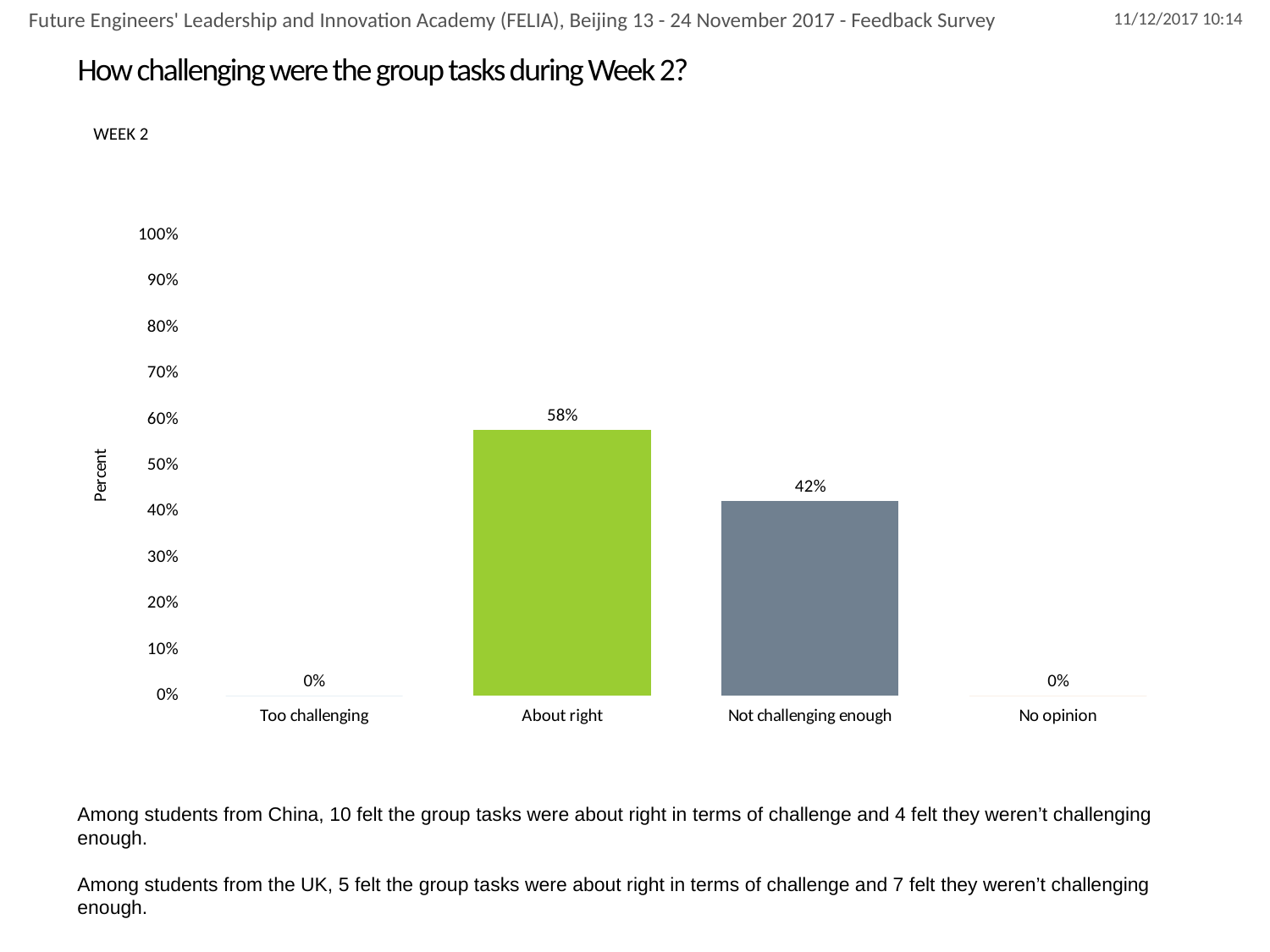

Future Engineers' Leadership and Innovation Academy (FELIA), Beijing 13 - 24 November 2017 - Feedback Survey
# How challenging were the group tasks during Week 2?
WEEK 2

### Chart

| Category | How challenging were the group tasks during Week 2?  |
|---|---|
| Too challenging | 0.0 |
| About right | 0.5769230769230769 |
| Not challenging enough | 0.4230769230769231 |
| No opinion | 0.0 |
Among students from China, 10 felt the group tasks were about right in terms of challenge and 4 felt they weren’t challenging enough.

Among students from the UK, 5 felt the group tasks were about right in terms of challenge and 7 felt they weren’t challenging enough.